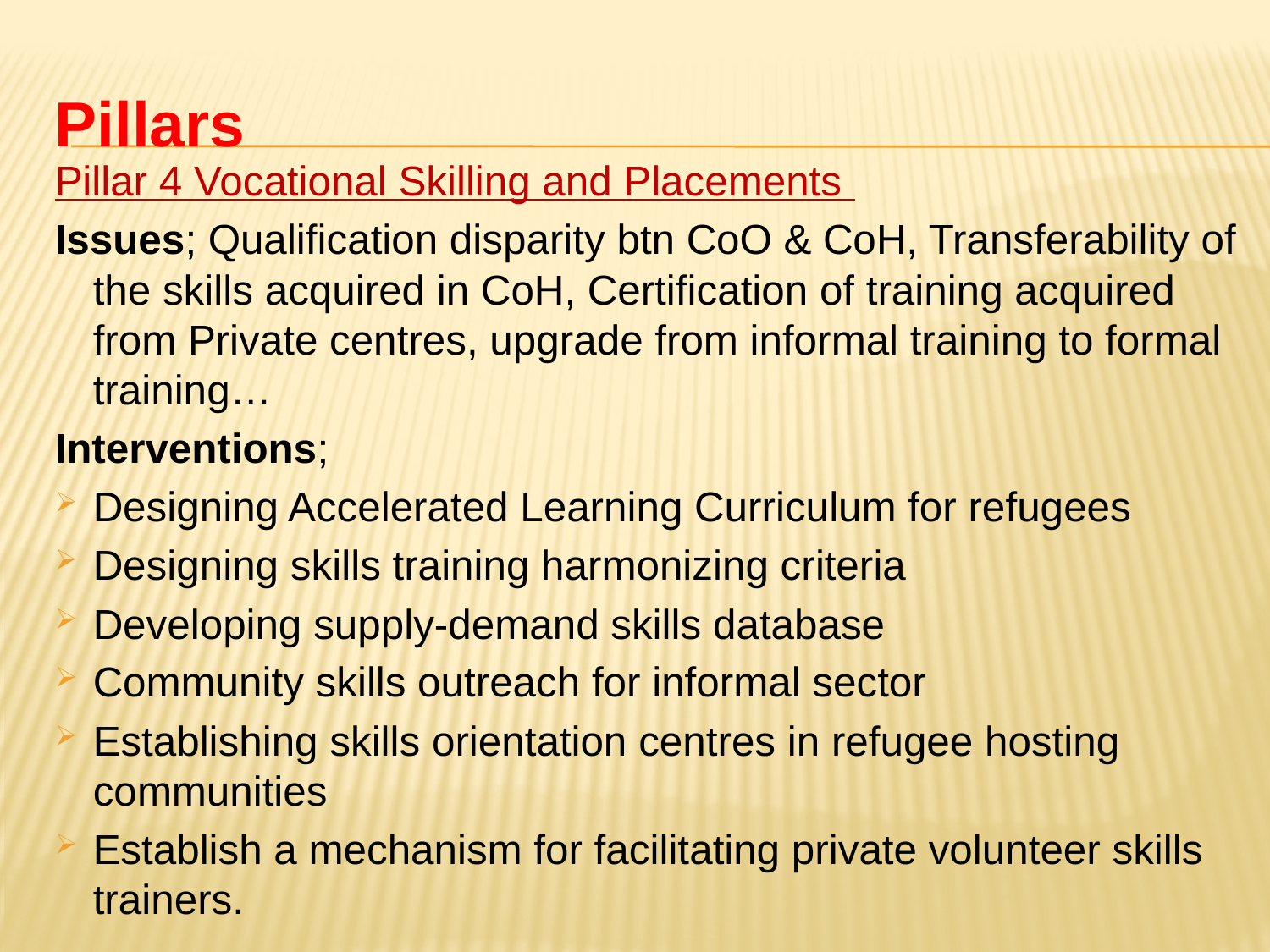

# Pillars
Pillar 4 Vocational Skilling and Placements
Issues; Qualification disparity btn CoO & CoH, Transferability of the skills acquired in CoH, Certification of training acquired from Private centres, upgrade from informal training to formal training…
Interventions;
Designing Accelerated Learning Curriculum for refugees
Designing skills training harmonizing criteria
Developing supply-demand skills database
Community skills outreach for informal sector
Establishing skills orientation centres in refugee hosting communities
Establish a mechanism for facilitating private volunteer skills trainers.